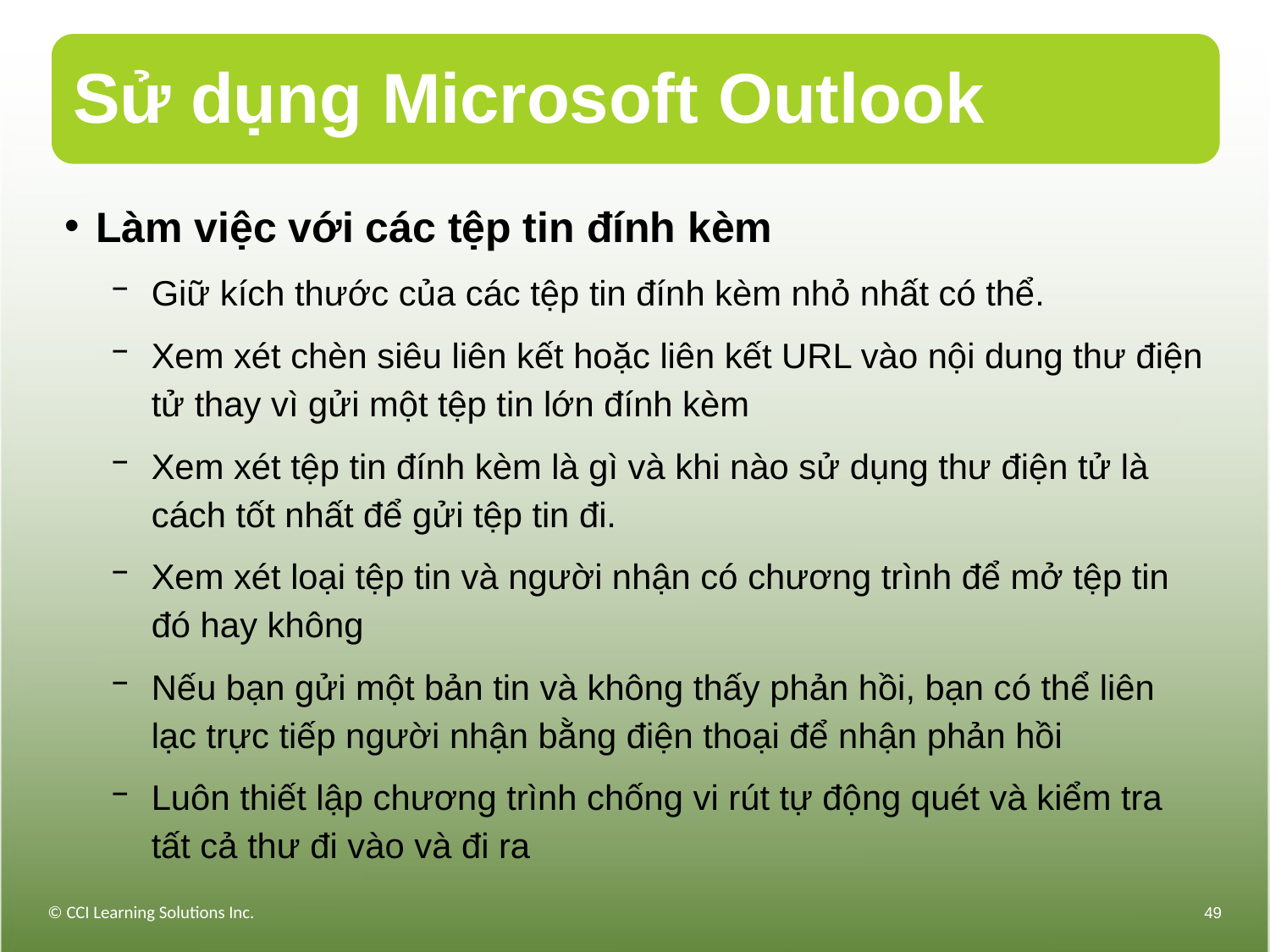

# Sử dụng Microsoft Outlook
Làm việc với các tệp tin đính kèm
Giữ kích thước của các tệp tin đính kèm nhỏ nhất có thể.
Xem xét chèn siêu liên kết hoặc liên kết URL vào nội dung thư điện tử thay vì gửi một tệp tin lớn đính kèm
Xem xét tệp tin đính kèm là gì và khi nào sử dụng thư điện tử là cách tốt nhất để gửi tệp tin đi.
Xem xét loại tệp tin và người nhận có chương trình để mở tệp tin đó hay không
Nếu bạn gửi một bản tin và không thấy phản hồi, bạn có thể liên lạc trực tiếp người nhận bằng điện thoại để nhận phản hồi
Luôn thiết lập chương trình chống vi rút tự động quét và kiểm tra tất cả thư đi vào và đi ra
© CCI Learning Solutions Inc.
49